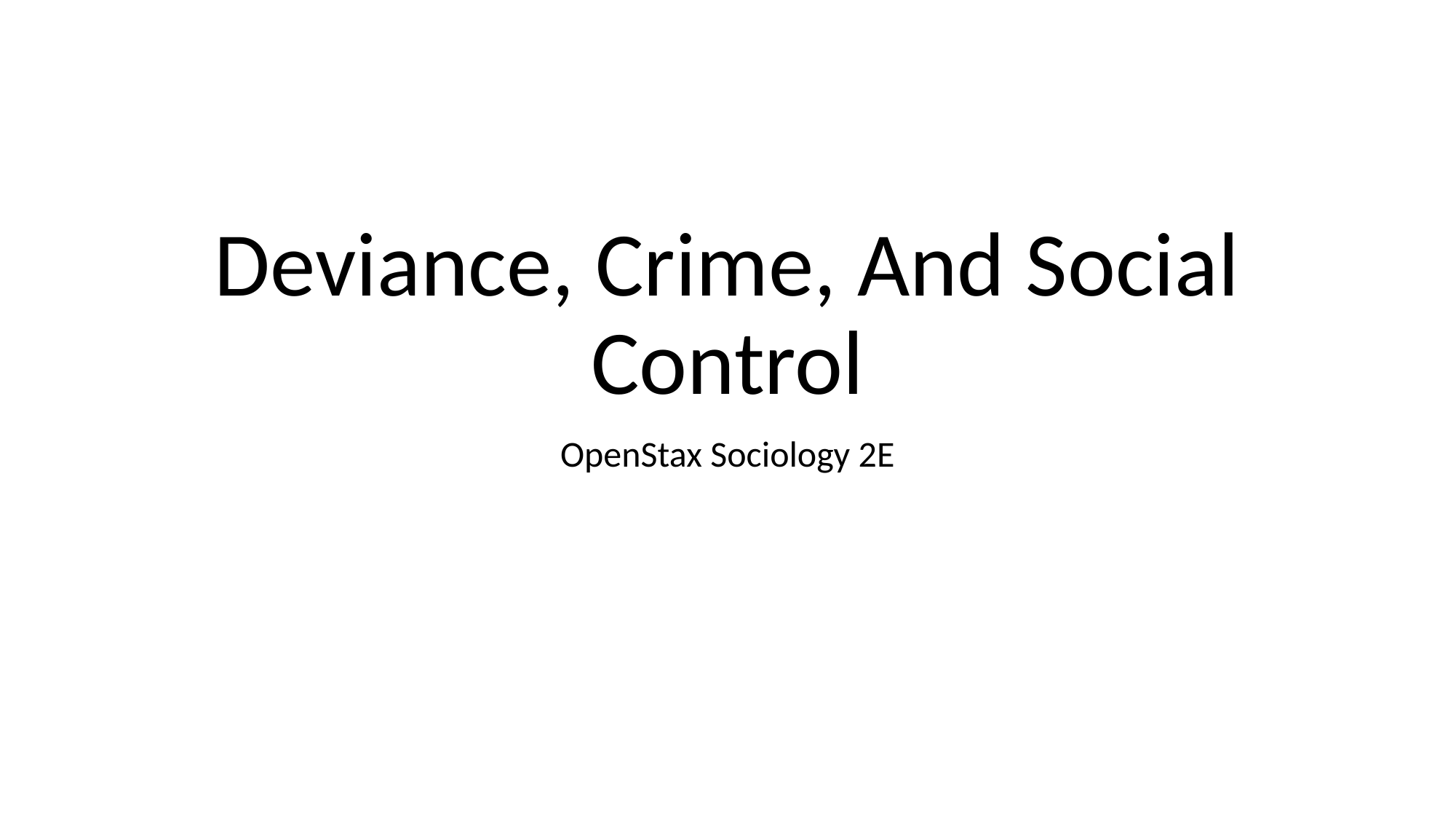

# Deviance, Crime, And Social Control
OpenStax Sociology 2E